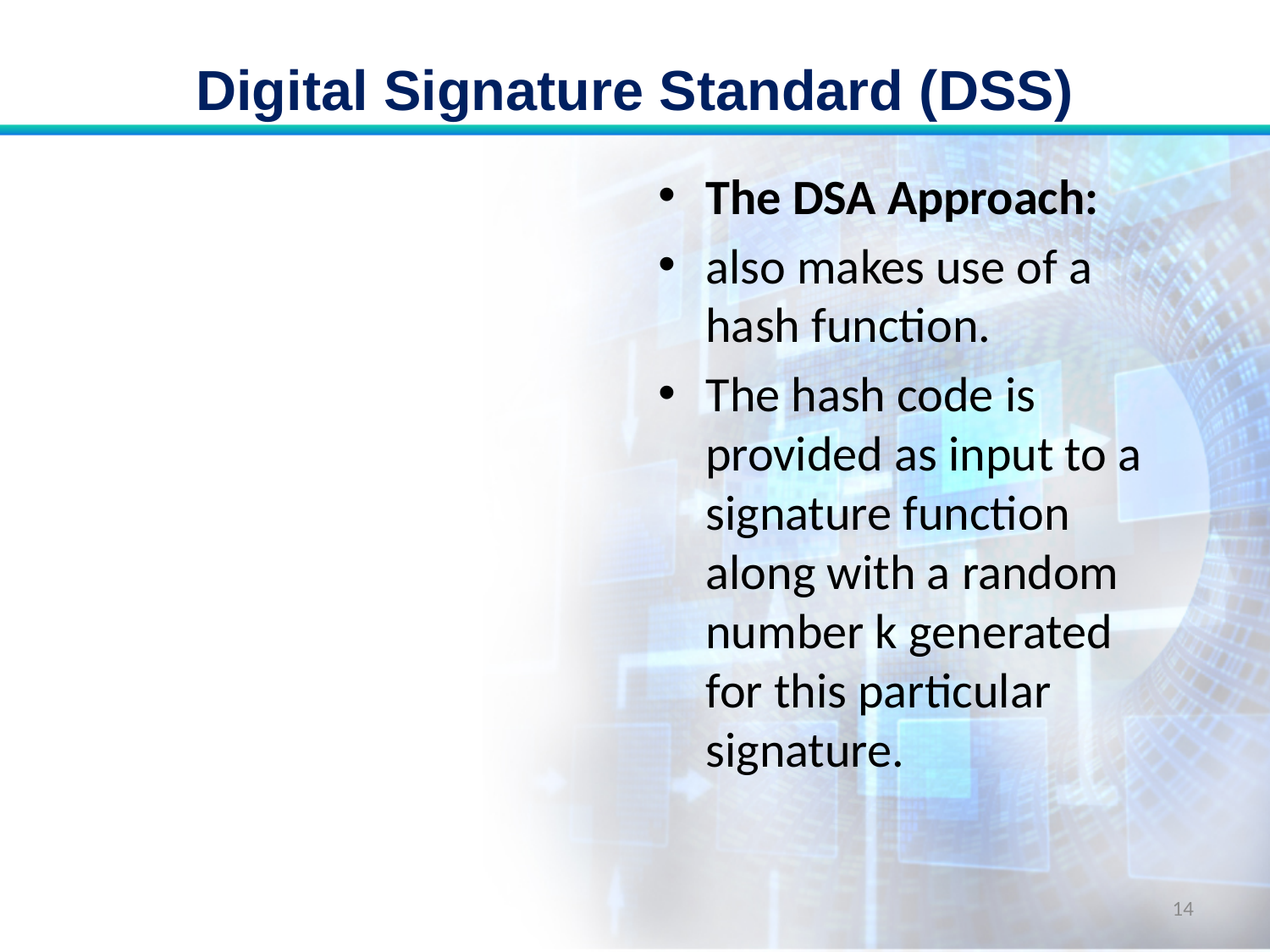

# Digital Signature Standard (DSS)
The DSA Approach:
also makes use of a hash function.
The hash code is provided as input to a signature function along with a random number k generated for this particular signature.
14